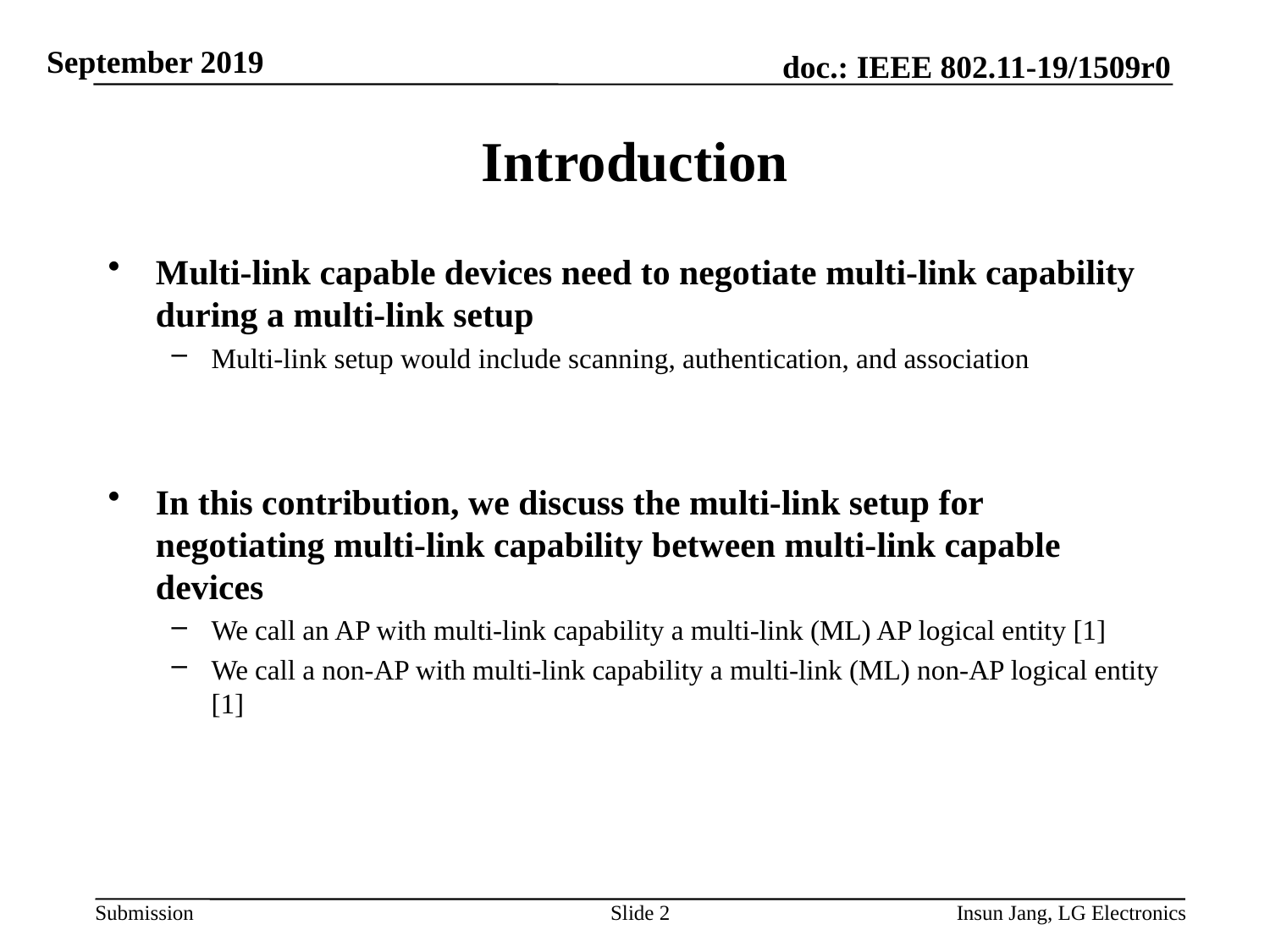

# Introduction
Multi-link capable devices need to negotiate multi-link capability during a multi-link setup
Multi-link setup would include scanning, authentication, and association

In this contribution, we discuss the multi-link setup for negotiating multi-link capability between multi-link capable devices
We call an AP with multi-link capability a multi-link (ML) AP logical entity [1]
We call a non-AP with multi-link capability a multi-link (ML) non-AP logical entity [1]

Slide 2
Insun Jang, LG Electronics